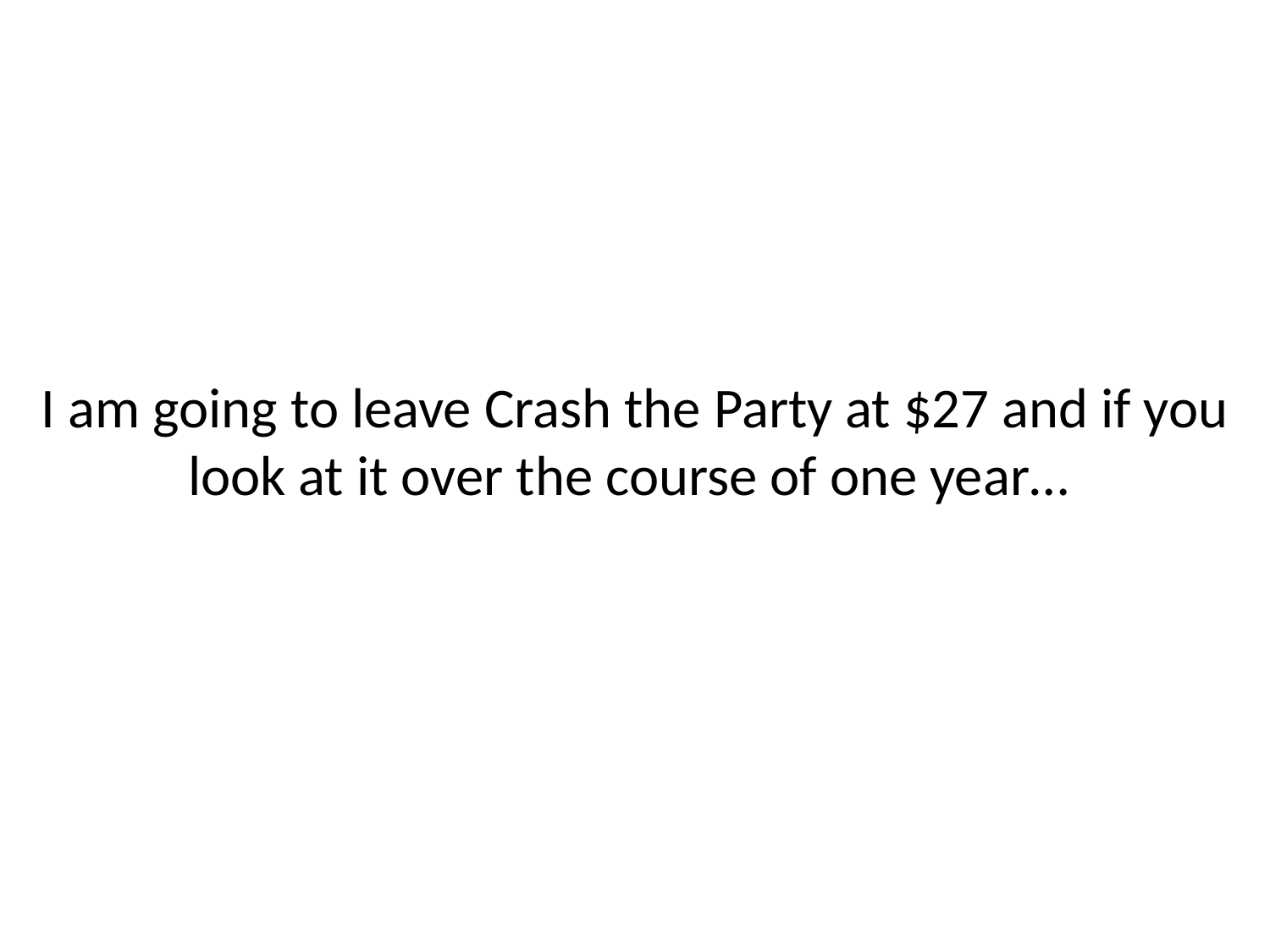

# I am going to leave Crash the Party at $27 and if you look at it over the course of one year…